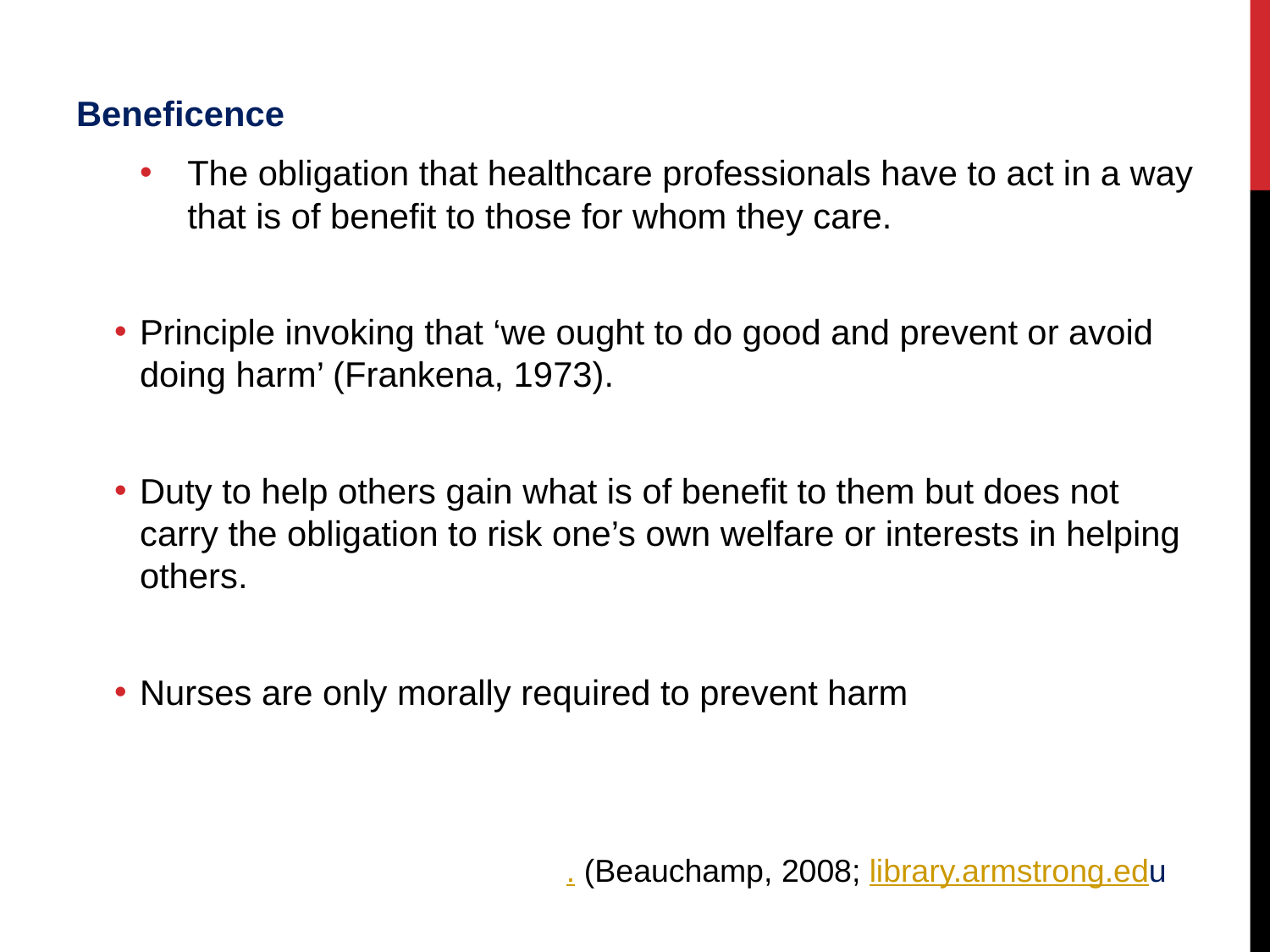

Beneficence
The obligation that healthcare professionals have to act in a way that is of benefit to those for whom they care.

Principle invoking that ‘we ought to do good and prevent or avoid doing harm’ (Frankena, 1973).

Duty to help others gain what is of benefit to them but does not carry the obligation to risk one’s own welfare or interests in helping others.

Nurses are only morally required to prevent harm
. (Beauchamp, 2008; library.armstrong.edu